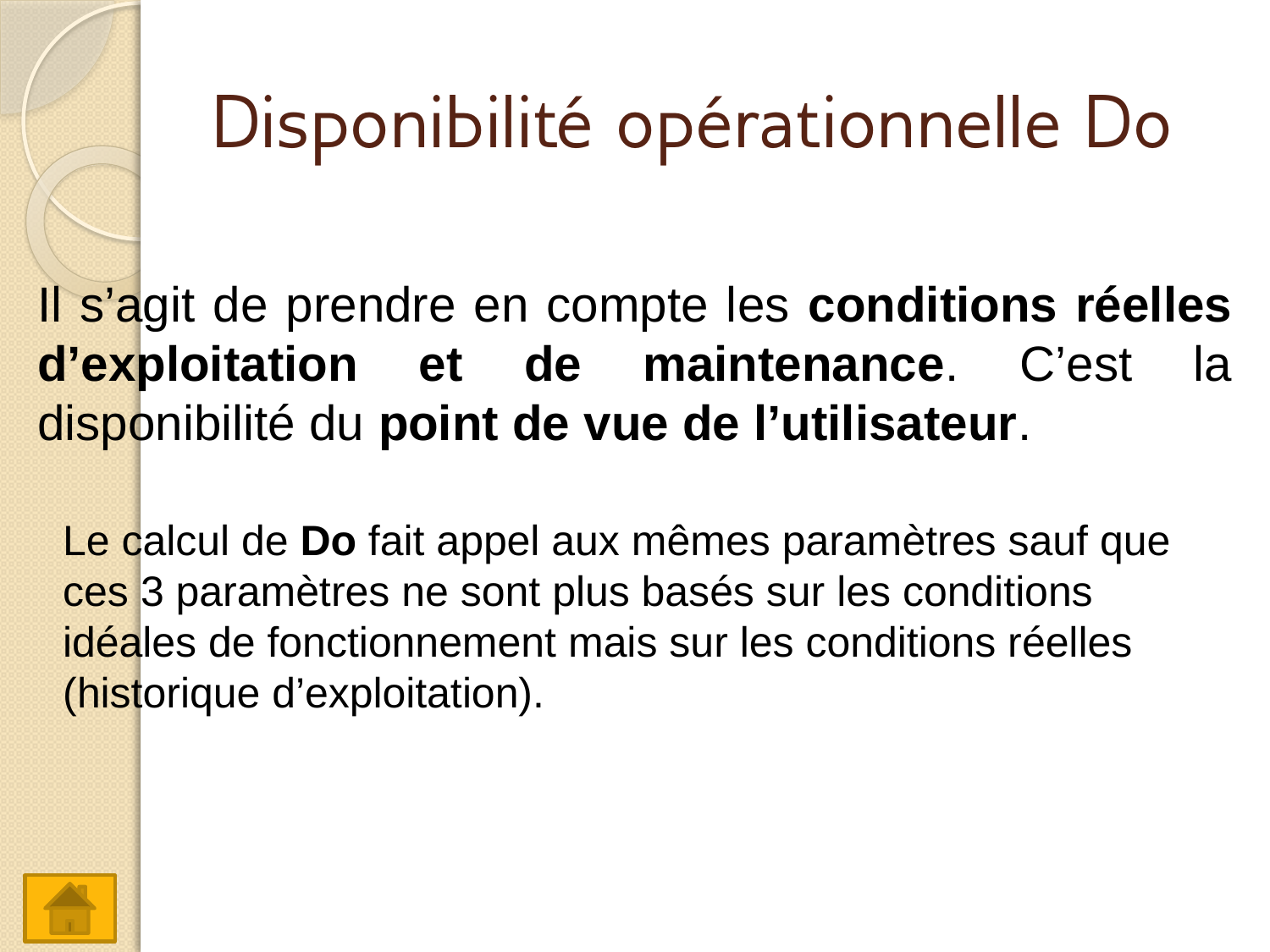

# Disponibilité opérationnelle Do
Il s’agit de prendre en compte les conditions réelles d’exploitation et de maintenance. C’est la disponibilité du point de vue de l’utilisateur.
Le calcul de Do fait appel aux mêmes paramètres sauf que ces 3 paramètres ne sont plus basés sur les conditions idéales de fonctionnement mais sur les conditions réelles (historique d’exploitation).